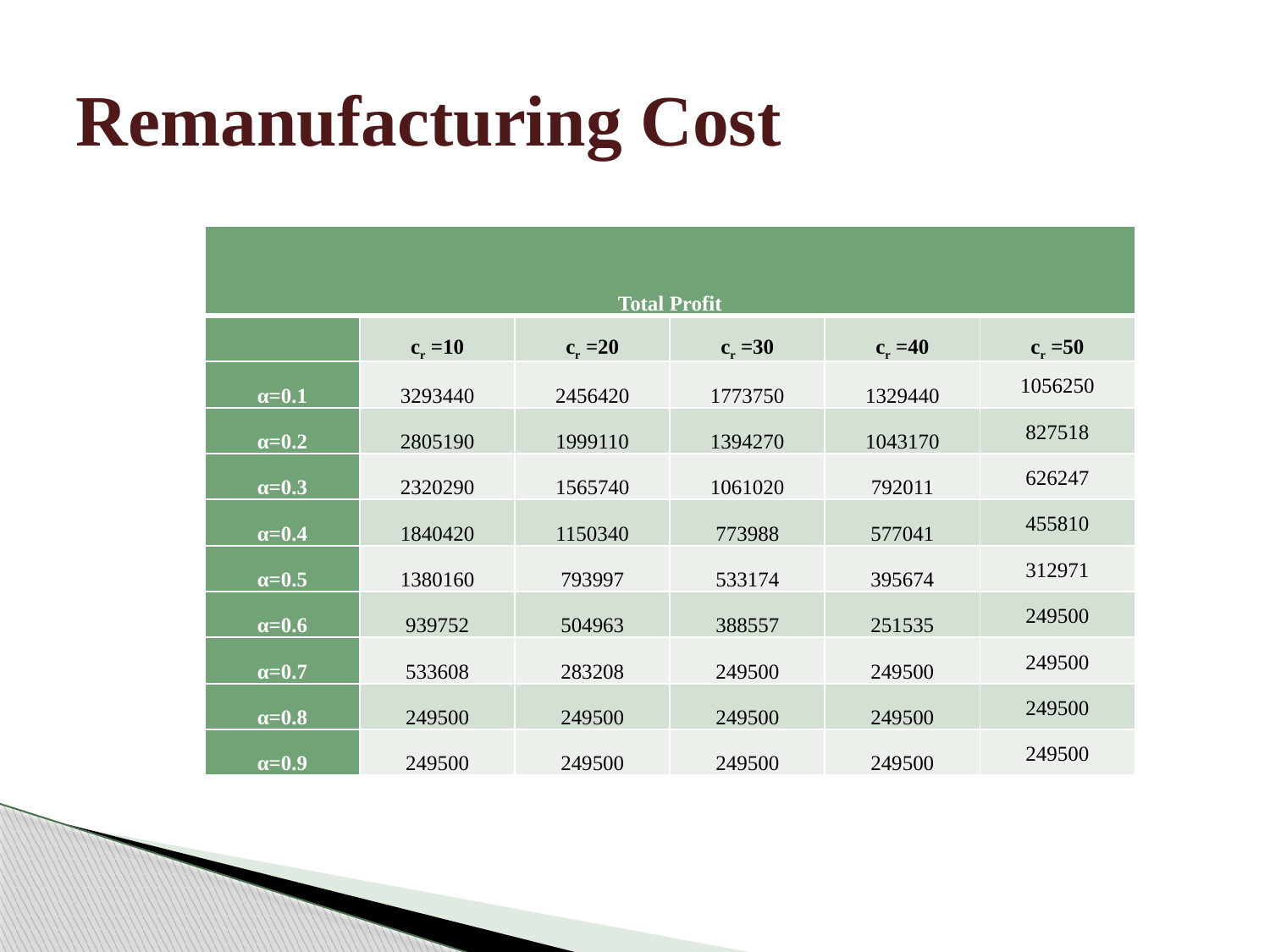

# Remanufacturing Cost
| Total Profit |  |  |  |  |  |
| --- | --- | --- | --- | --- | --- |
|  | cr =10 | cr =20 | cr =30 | cr =40 | cr =50 |
| α=0.1 | 3293440 | 2456420 | 1773750 | 1329440 | 1056250 |
| α=0.2 | 2805190 | 1999110 | 1394270 | 1043170 | 827518 |
| α=0.3 | 2320290 | 1565740 | 1061020 | 792011 | 626247 |
| α=0.4 | 1840420 | 1150340 | 773988 | 577041 | 455810 |
| α=0.5 | 1380160 | 793997 | 533174 | 395674 | 312971 |
| α=0.6 | 939752 | 504963 | 388557 | 251535 | 249500 |
| α=0.7 | 533608 | 283208 | 249500 | 249500 | 249500 |
| α=0.8 | 249500 | 249500 | 249500 | 249500 | 249500 |
| α=0.9 | 249500 | 249500 | 249500 | 249500 | 249500 |